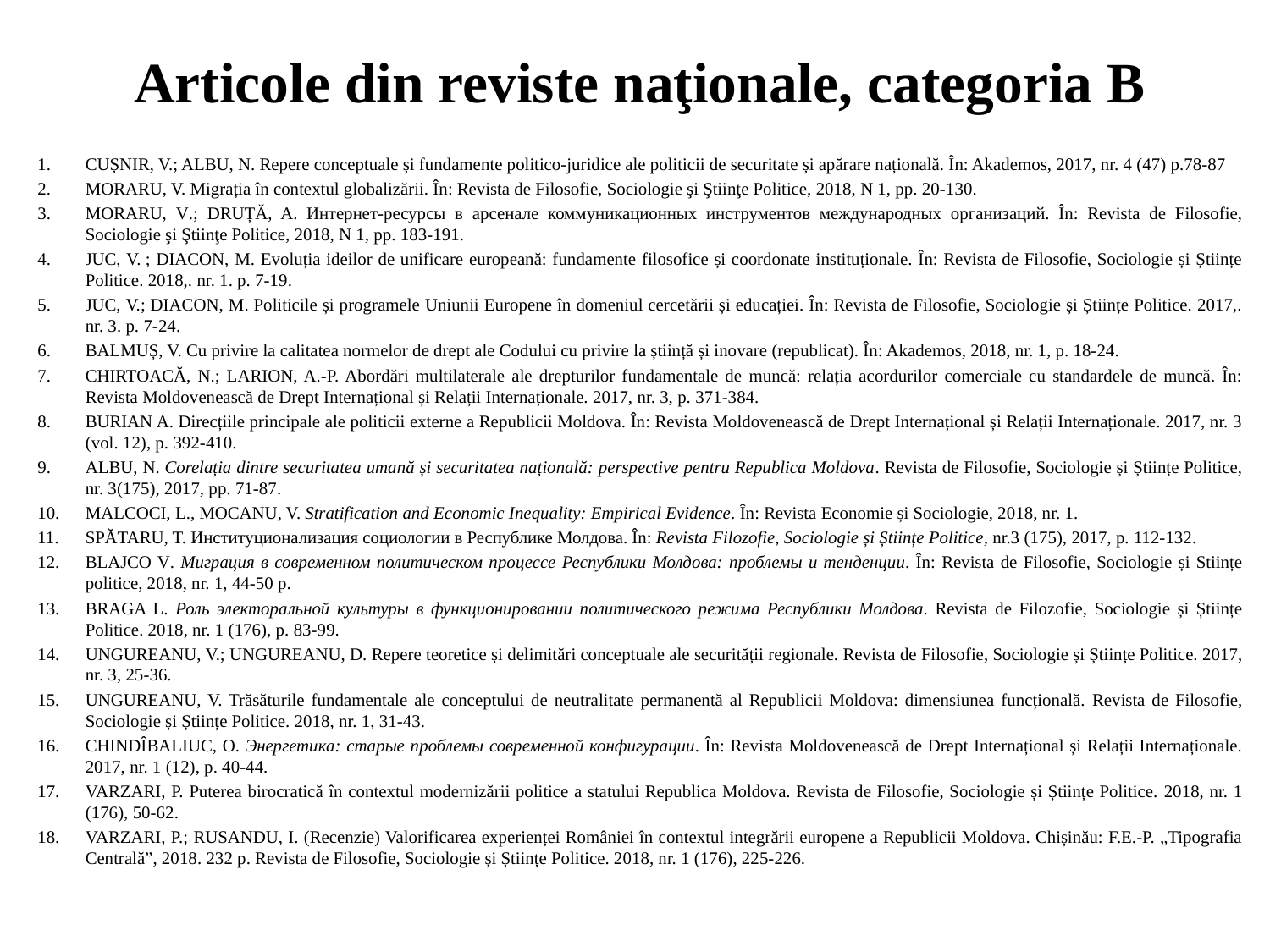

# Articole din reviste naţionale, categoria B
CUȘNIR, V.; ALBU, N. Repere conceptuale și fundamente politico-juridice ale politicii de securitate și apărare națională. În: Akademos, 2017, nr. 4 (47) p.78-87
MORARU, V. Migrația în contextul globalizării. În: Revista de Filosofie, Sociologie şi Ştiinţe Politice, 2018, N 1, pp. 20-130.
MORARU, V.; DRUȚĂ, A. Интернет-ресурсы в арсенале коммуникационных инструментов международных организаций. În: Revista de Filosofie, Sociologie şi Ştiinţe Politice, 2018, N 1, pp. 183-191.
JUC, V. ; DIACON, M. Evoluția ideilor de unificare europeană: fundamente filosofice și coordonate instituționale. În: Revista de Filosofie, Sociologie și Științe Politice. 2018,. nr. 1. p. 7-19.
JUC, V.; DIACON, M. Politicile și programele Uniunii Europene în domeniul cercetării și educației. În: Revista de Filosofie, Sociologie și Științe Politice. 2017,. nr. 3. p. 7-24.
BALMUȘ, V. Cu privire la calitatea normelor de drept ale Codului cu privire la știință și inovare (republicat). În: Akademos, 2018, nr. 1, p. 18-24.
CHIRTOACĂ, N.; LARION, A.-P. Abordări multilaterale ale drepturilor fundamentale de muncă: relația acordurilor comerciale cu standardele de muncă. În: Revista Moldovenească de Drept Internațional și Relații Internaționale. 2017, nr. 3, p. 371-384.
BURIAN A. Direcțiile principale ale politicii externe a Republicii Moldova. În: Revista Moldovenească de Drept Internațional și Relații Internaționale. 2017, nr. 3 (vol. 12), p. 392-410.
ALBU, N. Corelația dintre securitatea umană și securitatea națională: perspective pentru Republica Moldova. Revista de Filosofie, Sociologie și Științe Politice, nr. 3(175), 2017, pp. 71-87.
MALCOCI, L., MOCANU, V. Stratification and Economic Inequality: Empirical Evidence. În: Revista Economie și Sociologie, 2018, nr. 1.
SPĂTARU, T. Институционализация социологии в Республике Молдова. În: Revista Filozofie, Sociologie și Științe Politice, nr.3 (175), 2017, p. 112-132.
BLAJCO V. Миграция в современном политическом процессе Республики Молдова: проблемы и тенденции. În: Revista de Filosofie, Sociologie și Stiințe politice, 2018, nr. 1, 44-50 p.
BRAGA L. Роль электоральной культуры в функционировании политического режима Республики Молдова. Revista de Filozofie, Sociologie și Științe Politice. 2018, nr. 1 (176), p. 83-99.
UNGUREANU, V.; UNGUREANU, D. Repere teoretice și delimitări conceptuale ale securității regionale. Revista de Filosofie, Sociologie și Științe Politice. 2017, nr. 3, 25-36.
UNGUREANU, V. Trăsăturile fundamentale ale conceptului de neutralitate permanentă al Republicii Moldova: dimensiunea funcțională. Revista de Filosofie, Sociologie și Științe Politice. 2018, nr. 1, 31-43.
CHINDÎBALIUC, O. Энергетика: старые проблемы современной конфигурации. În: Revista Moldovenească de Drept Internațional și Relații Internaționale. 2017, nr. 1 (12), p. 40-44.
VARZARI, P. Puterea birocratică în contextul modernizării politice a statului Republica Moldova. Revista de Filosofie, Sociologie și Științe Politice. 2018, nr. 1 (176), 50-62.
VARZARI, P.; RUSANDU, I. (Recenzie) Valorificarea experienței României în contextul integrării europene a Republicii Moldova. Chișinău: F.E.-P. „Tipografia Centrală”, 2018. 232 p. Revista de Filosofie, Sociologie și Științe Politice. 2018, nr. 1 (176), 225-226.